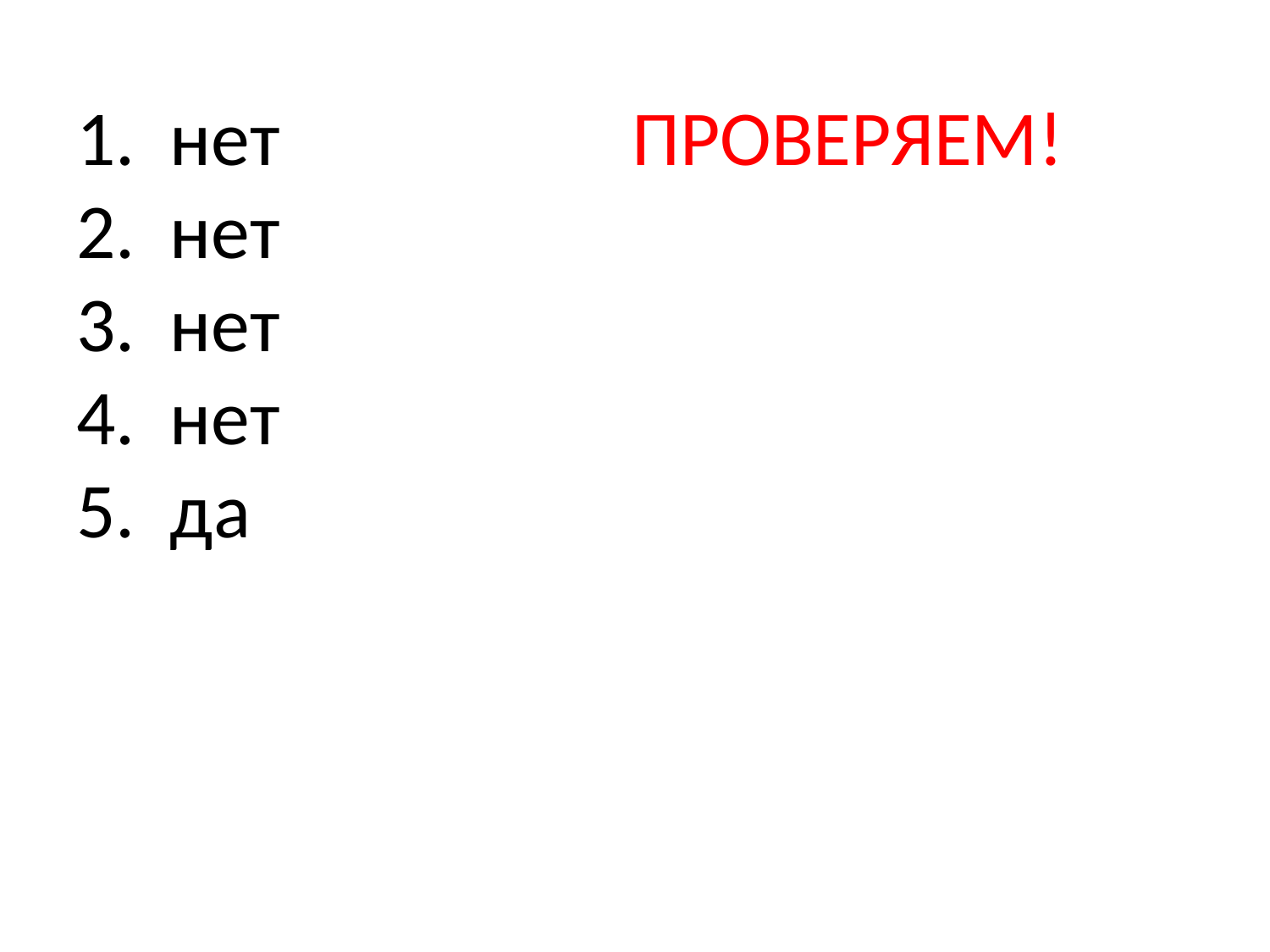

# 1.  нет                    ПРОВЕРЯЕМ! 2.  нет 3.  нет 4.  нет 5.  да